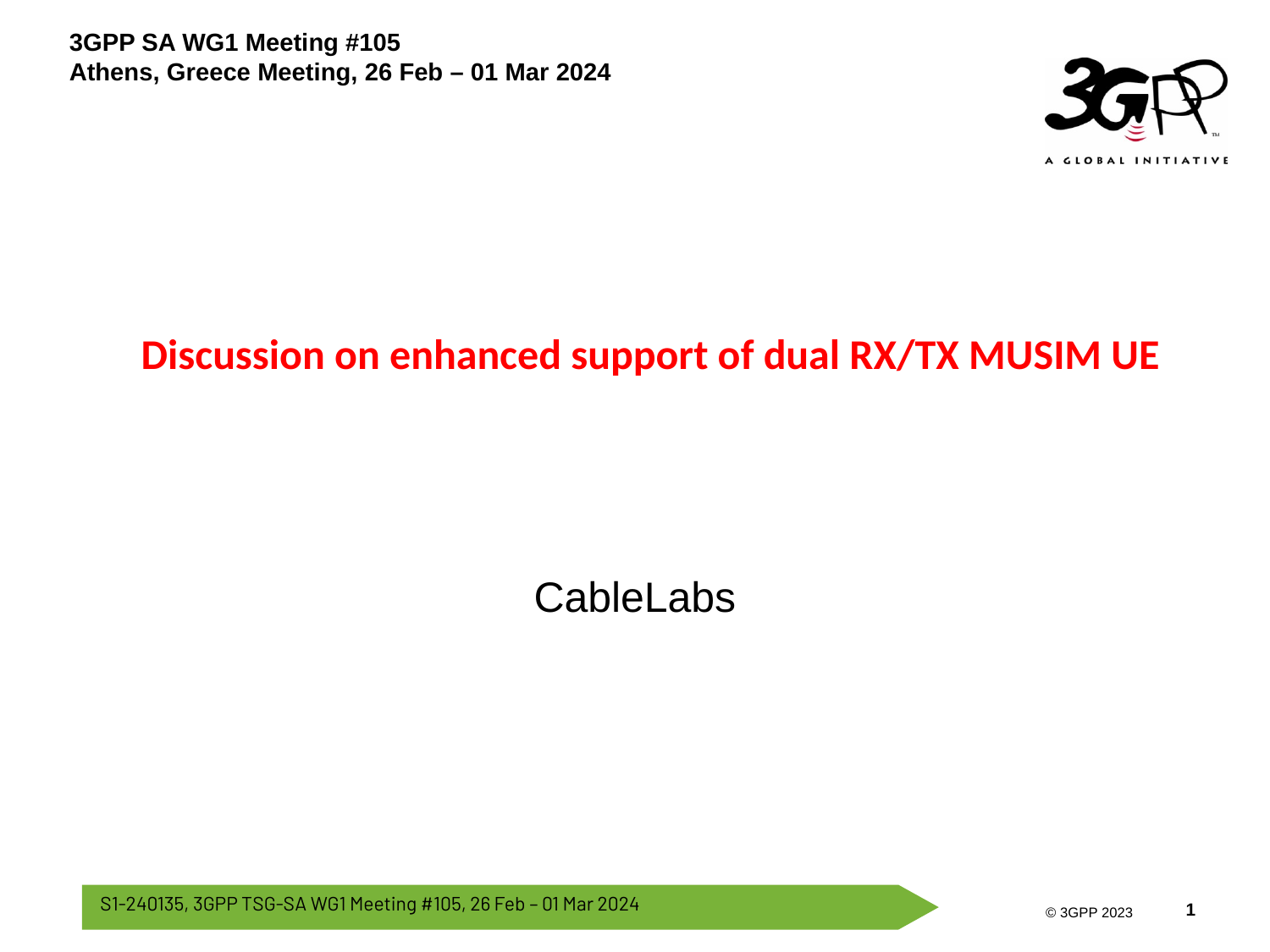

3GPP SA WG1 Meeting #105
Athens, Greece Meeting, 26 Feb – 01 Mar 2024
# Discussion on enhanced support of dual RX/TX MUSIM UE
CableLabs

S1-240135, 3GPP TSG-SA WG1 Meeting #105, 26 Feb – 01 Mar 2024